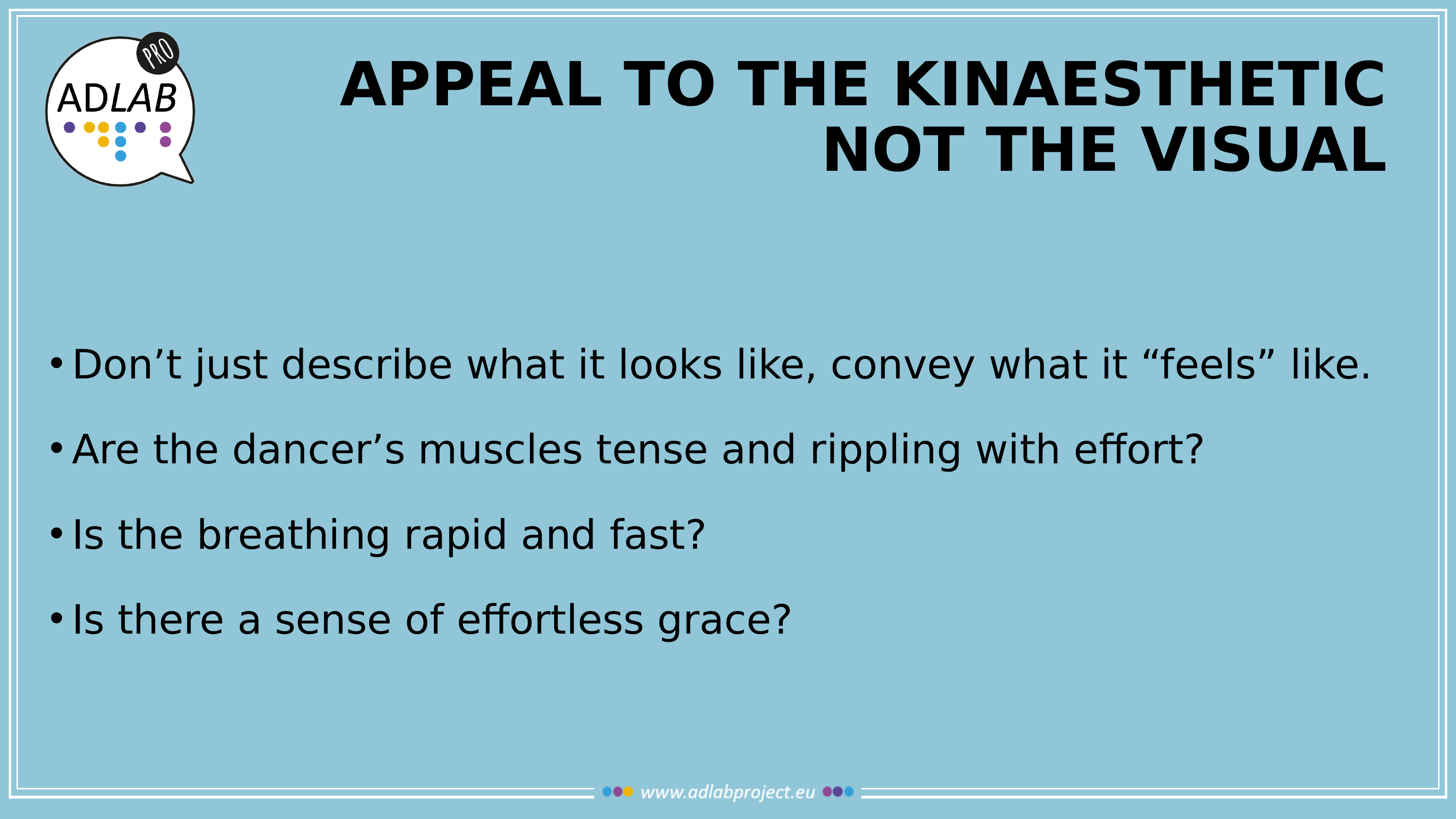

# Appeal to the kinaesthetic not the visual

Don’t just describe what it looks like, convey what it “feels” like.
Are the dancer’s muscles tense and rippling with effort?
Is the breathing rapid and fast?
Is there a sense of effortless grace?